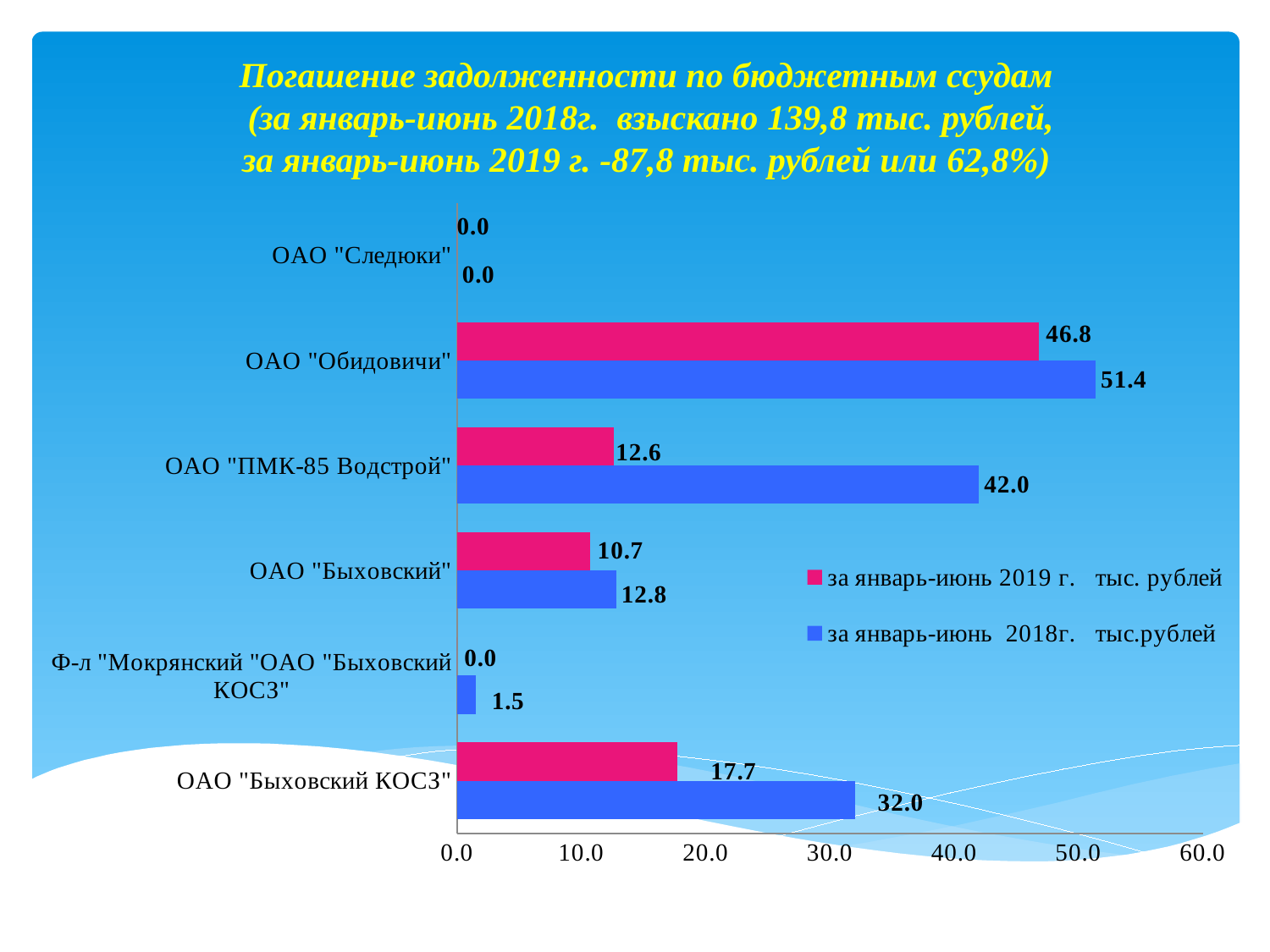

Погашение задолженности по бюджетным ссудам
  (за январь-июнь 2018г.  взыскано 139,8 тыс. рублей,
за январь-июнь 2019 г. -87,8 тыс. рублей или 62,8%)

### Chart

| Category | за январь-июнь  2018г.   тыс.рублей  | за январь-июнь 2019 г.   тыс. рублей |
|---|---|---|
| ОАО "Быховский КОСЗ" | 32.0 | 17.7 |
| Ф-л "Мокрянский "ОАО "Быховский КОСЗ" | 1.5 | 0.0 |
| ОАО "Быховский" | 12.8 | 10.7 |
| ОАО "ПМК-85 Водстрой" | 42.0 | 12.6 |
| ОАО "Обидовичи" | 51.4 | 46.8 |
| ОАО "Следюки" | 0.0 | 0.0 |